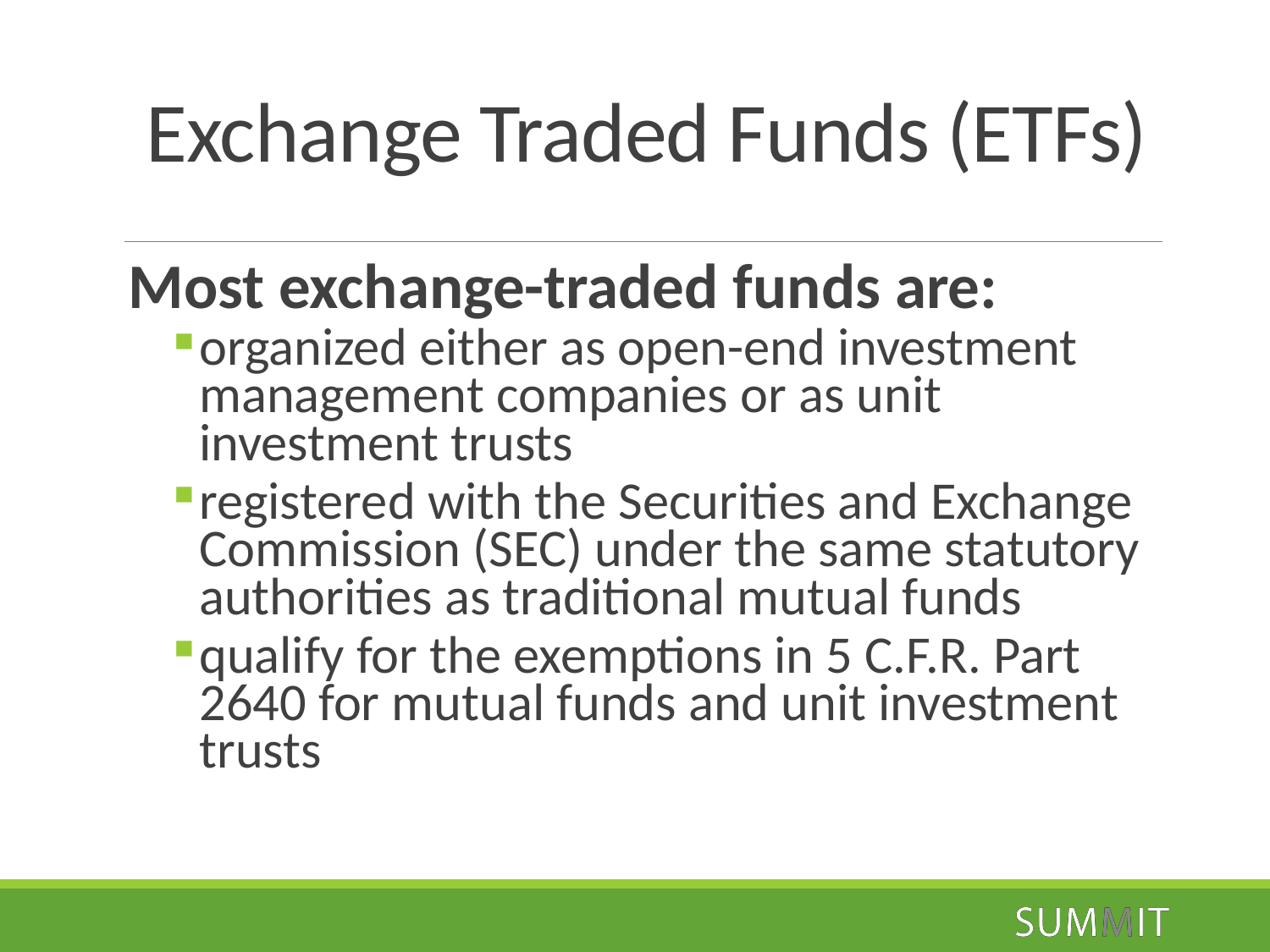

# Exchange Traded Funds (ETFs)
Most exchange-traded funds are:
organized either as open-end investment management companies or as unit investment trusts
registered with the Securities and Exchange Commission (SEC) under the same statutory authorities as traditional mutual funds
qualify for the exemptions in 5 C.F.R. Part 2640 for mutual funds and unit investment trusts